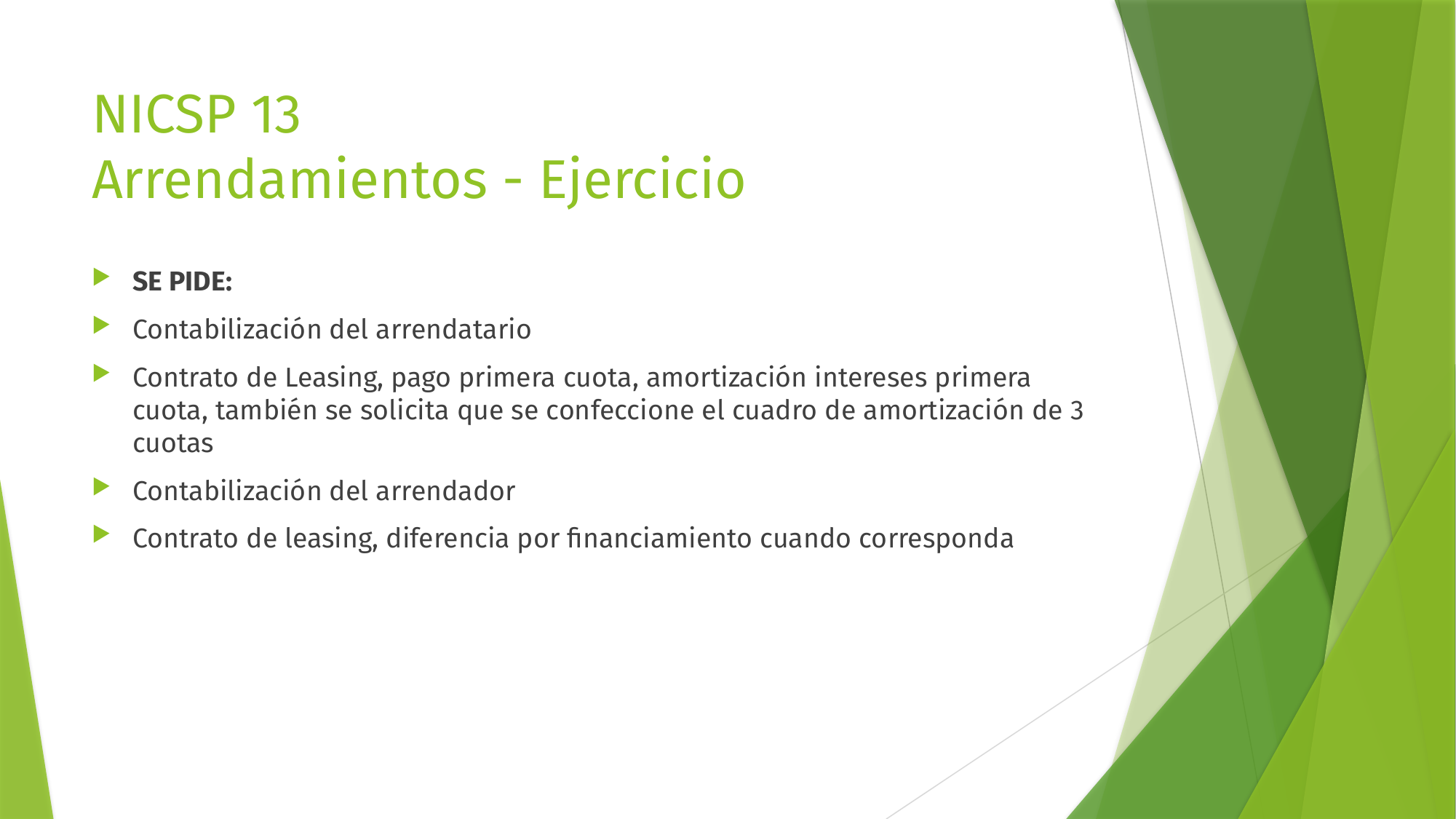

# NICSP 13 Arrendamientos - Ejercicio
SE PIDE:
Contabilización del arrendatario
Contrato de Leasing, pago primera cuota, amortización intereses primera cuota, también se solicita que se confeccione el cuadro de amortización de 3 cuotas
Contabilización del arrendador
Contrato de leasing, diferencia por financiamiento cuando corresponda